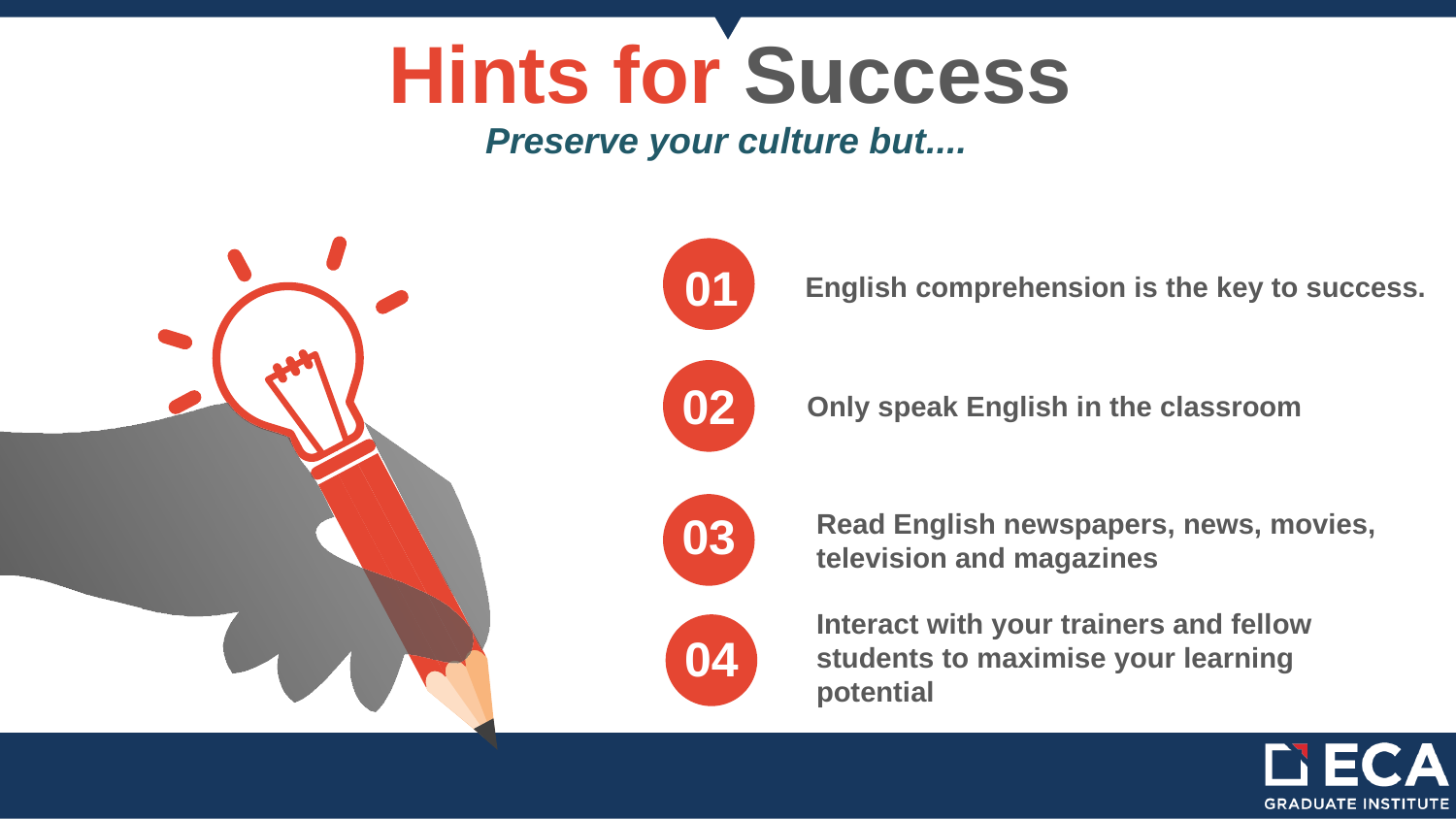

# Hints for Success
Preserve your culture but....

01
English comprehension is the key to success.

02
Only speak English in the classroom

03
Read English newspapers, news, movies, television and magazines
Interact with your trainers and fellow students to maximise your learning potential

04